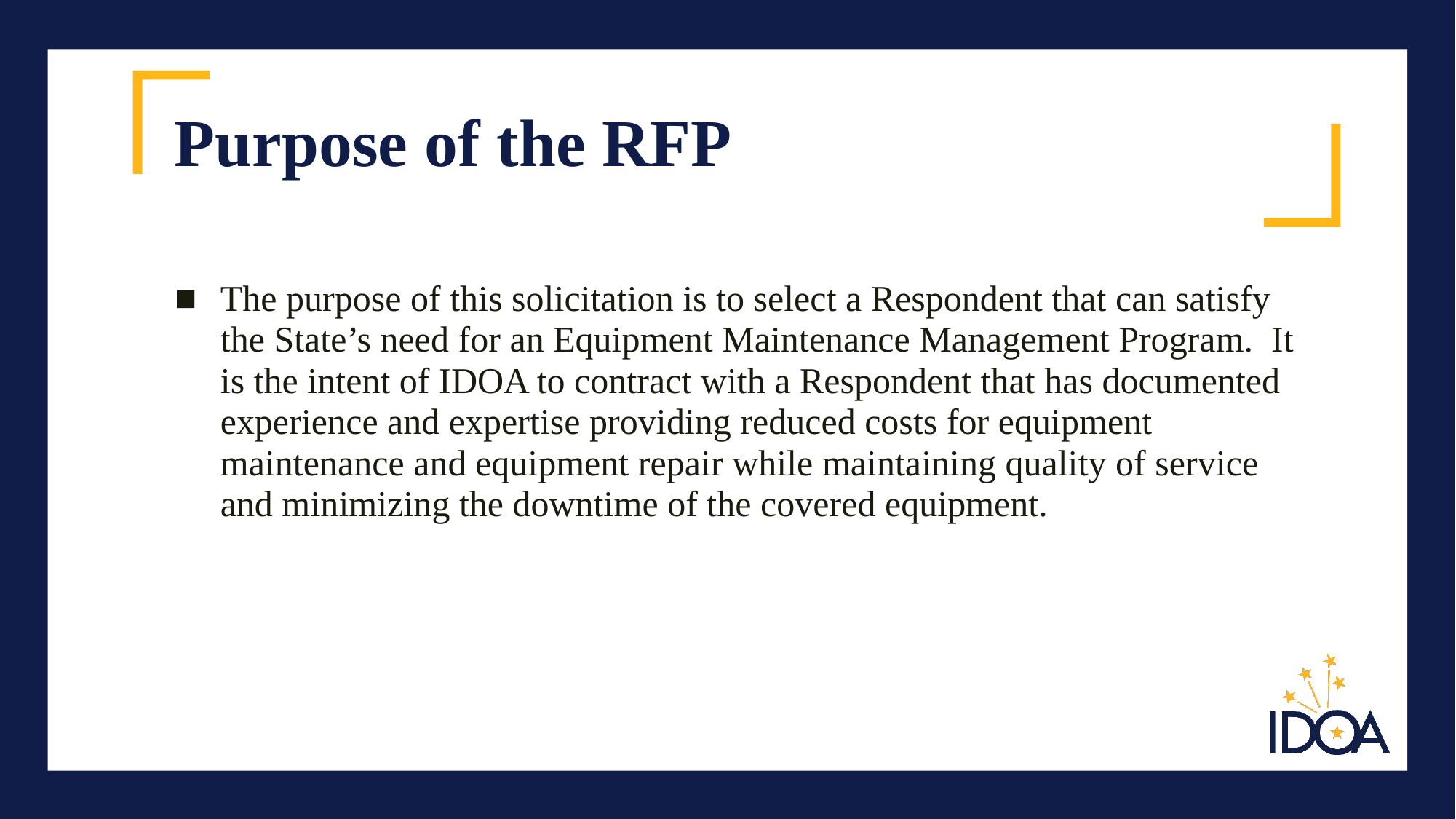

# Purpose of the RFP
The purpose of this solicitation is to select a Respondent that can satisfy the State’s need for an Equipment Maintenance Management Program.  It is the intent of IDOA to contract with a Respondent that has documented experience and expertise providing reduced costs for equipment maintenance and equipment repair while maintaining quality of service and minimizing the downtime of the covered equipment.